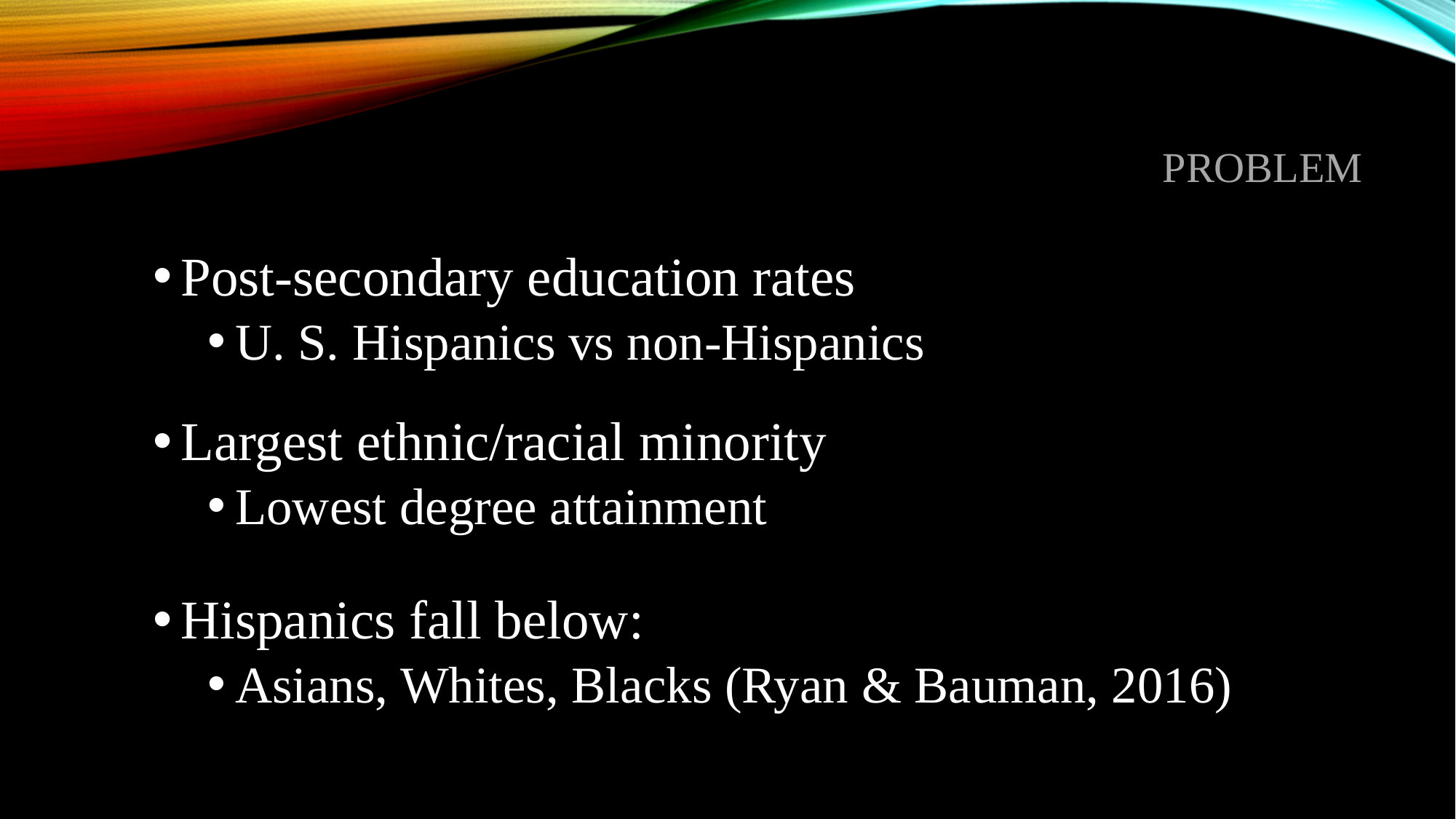

# problem

Post-secondary education rates
U. S. Hispanics vs non-Hispanics

Largest ethnic/racial minority
Lowest degree attainment

Hispanics fall below:
Asians, Whites, Blacks (Ryan & Bauman, 2016)